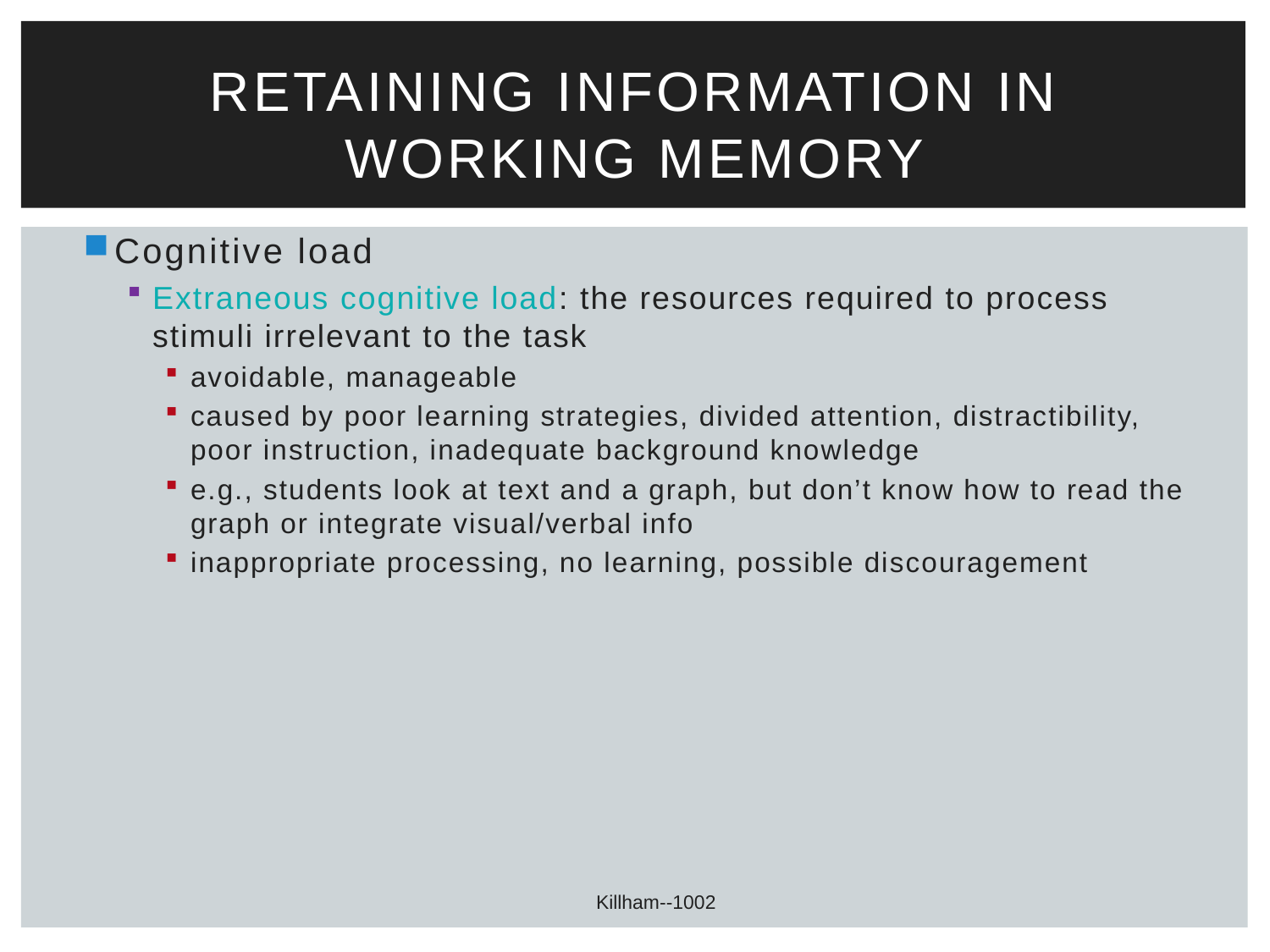

# Retaining Information in Working Memory
Cognitive load
Extraneous cognitive load: the resources required to process stimuli irrelevant to the task
avoidable, manageable
caused by poor learning strategies, divided attention, distractibility, poor instruction, inadequate background knowledge
e.g., students look at text and a graph, but don’t know how to read the graph or integrate visual/verbal info
inappropriate processing, no learning, possible discouragement

Killham--1002